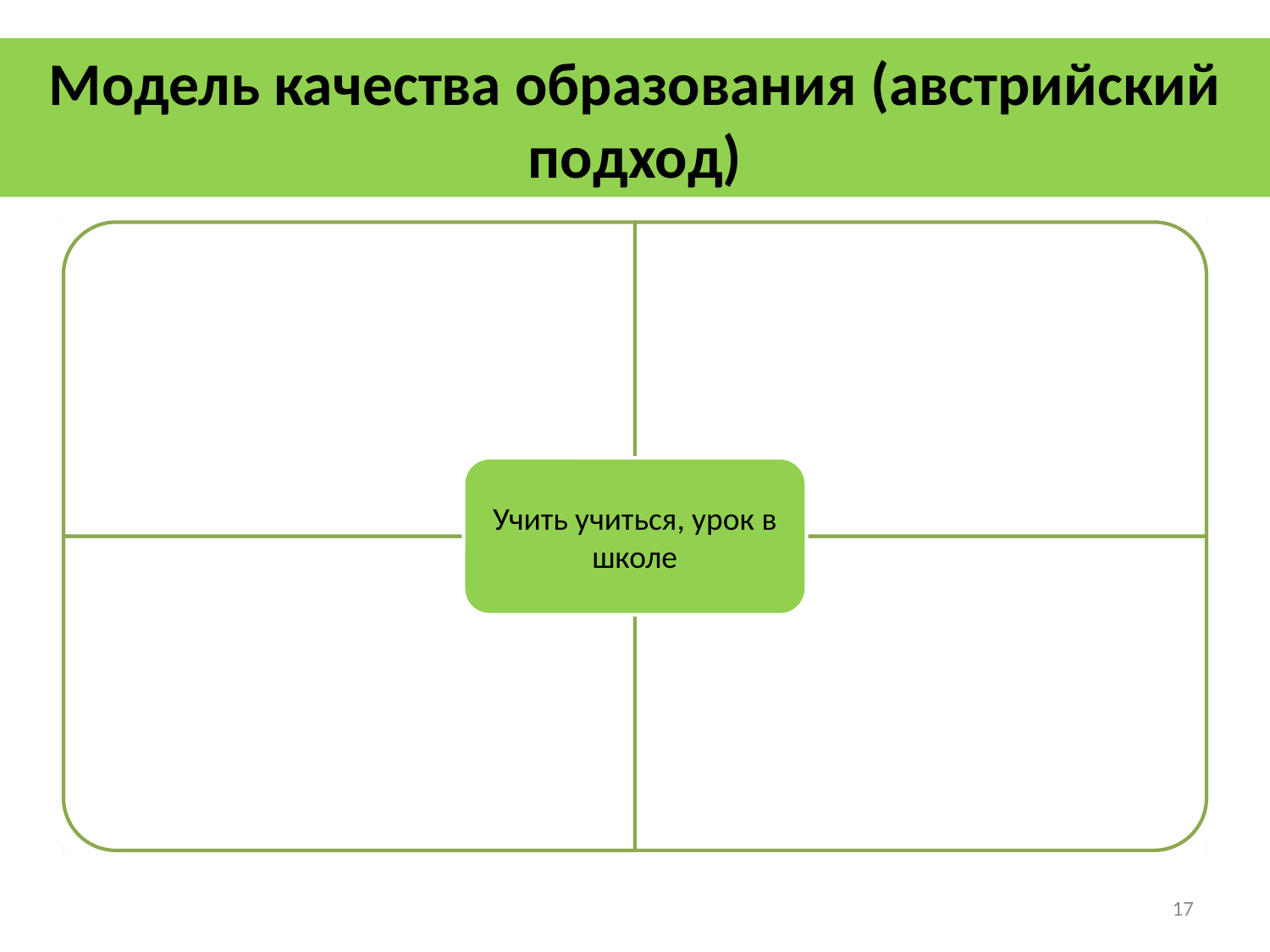

# Модель качества образования (австрийский подход)
Учить учиться, урок в школе
17